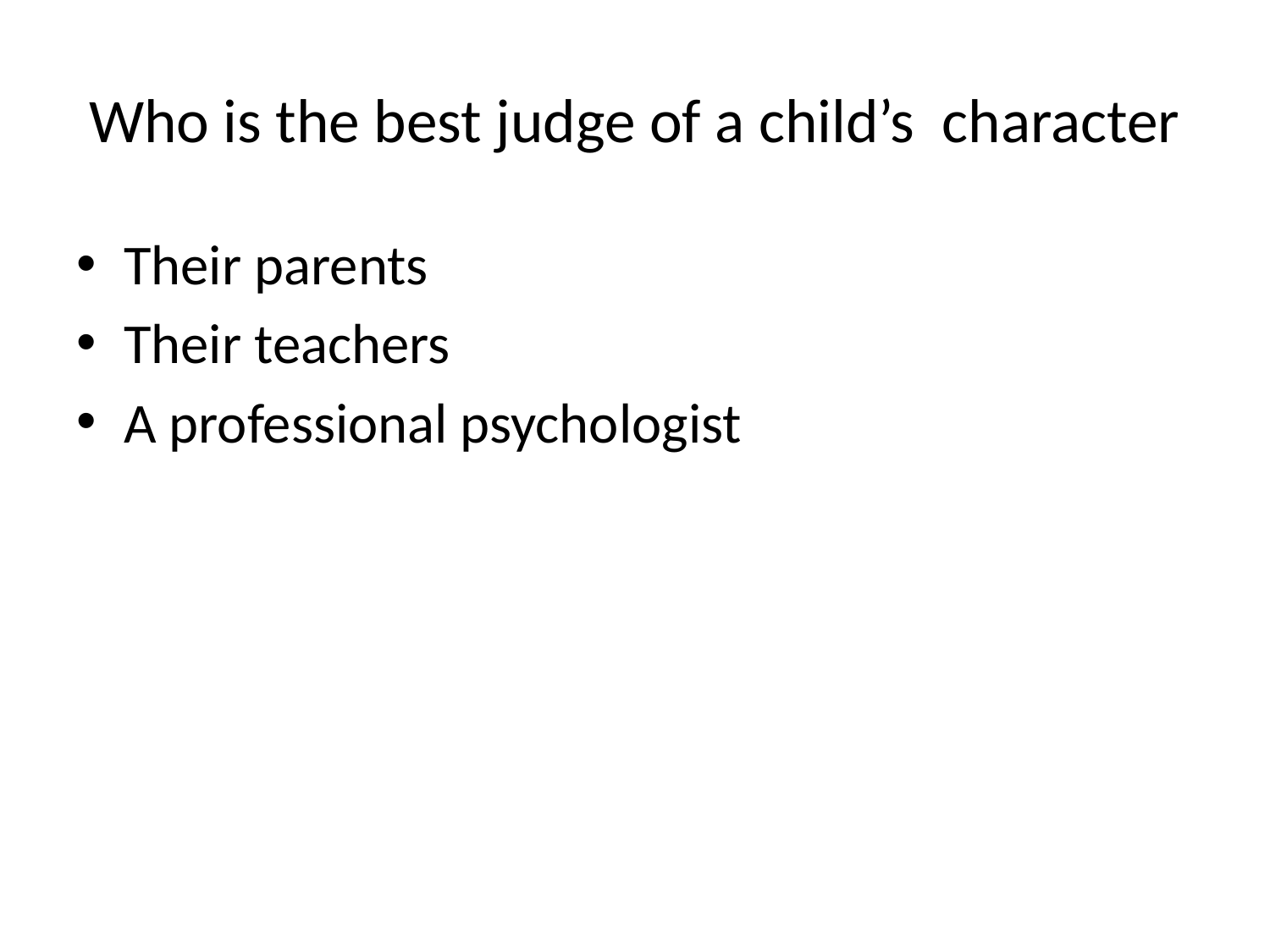

# Who is the best judge of a child’s  character
Their parents
Their teachers
A professional psychologist